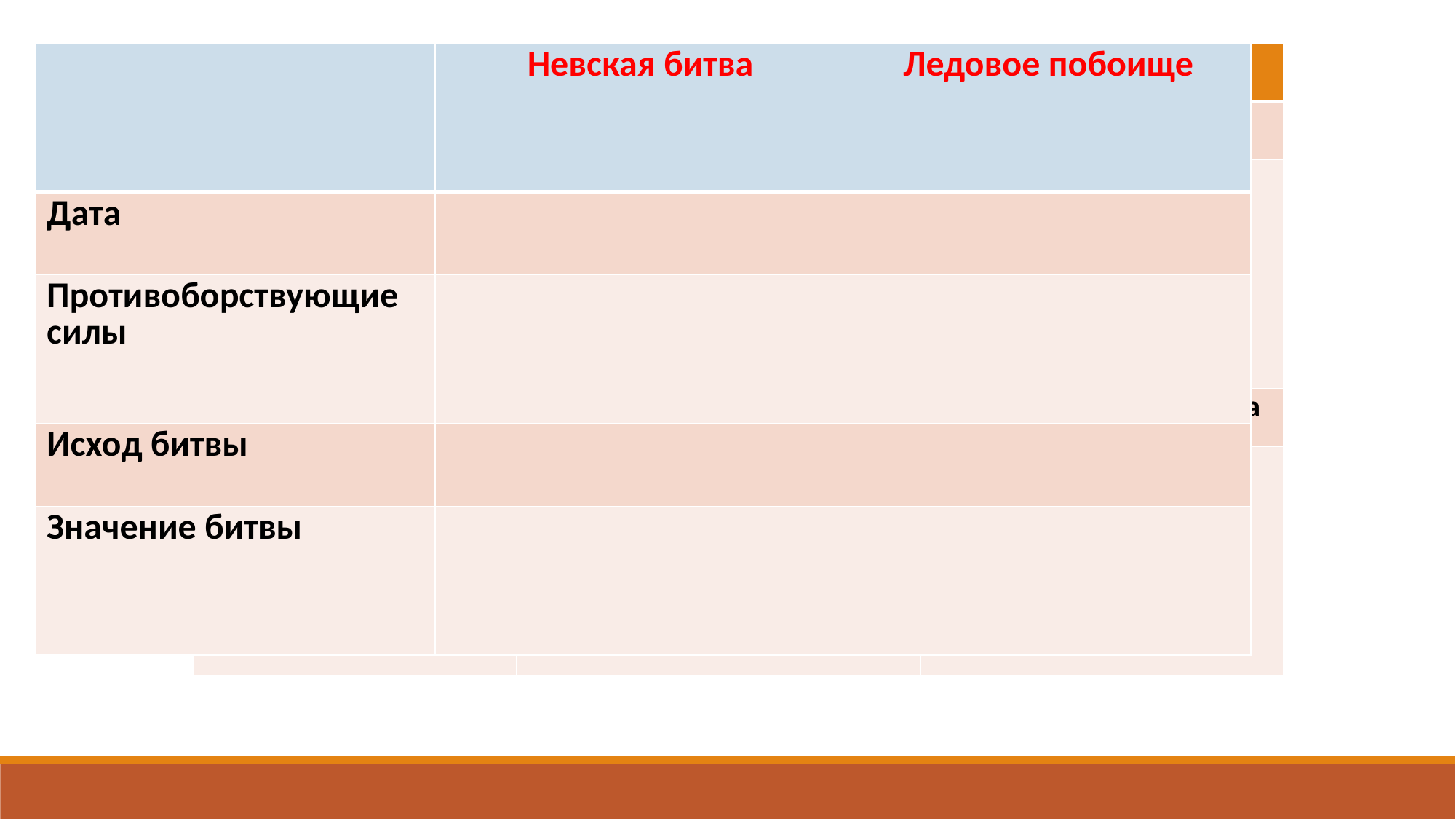

|  | Невская битва | Ледовое побоище |
| --- | --- | --- |
| Дата | 15 июля 1240г | 5 апреля 1242 |
| Противоборствующие силы | Шведские и русское войско | Немецкие рыцари и русское войско |
| Исход битвы | Победа русского войска | Победа русского войска |
| Значение битвы | За Русью остались ее земли. Успех русских воинов на время отбил у шведов желание воевать против Русской земли | Русь отстояла свои земли. Сохранено православие |
|  | Невская битва | Ледовое побоище |
| --- | --- | --- |
| Дата |  |  |
| Противоборствующие силы |  |  |
| Исход битвы |  |  |
| Значение битвы |  |  |